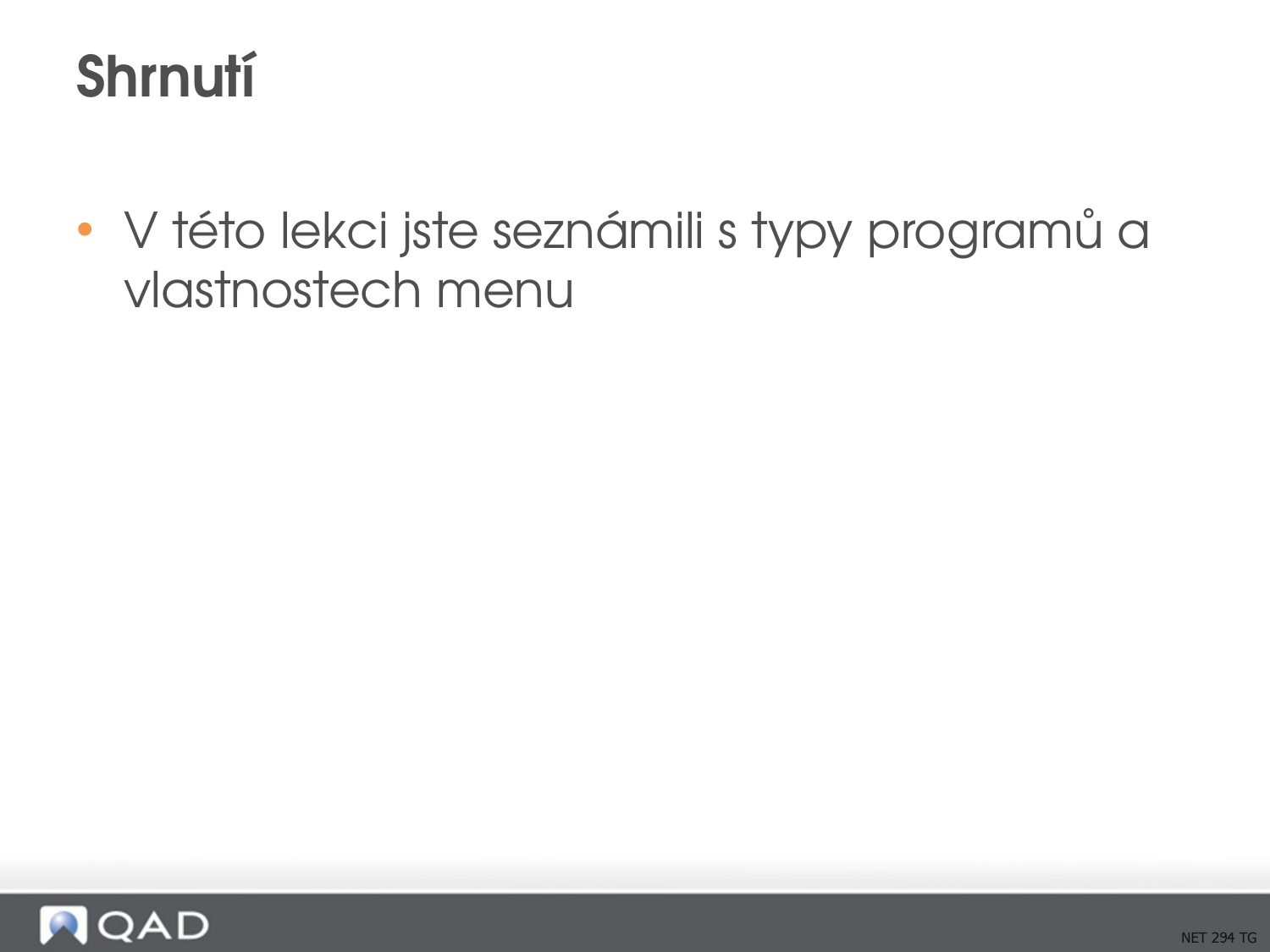

# Shrnutí

V této lekci jste seznámili s typy programů a vlastnostech menu
NET 294 TG